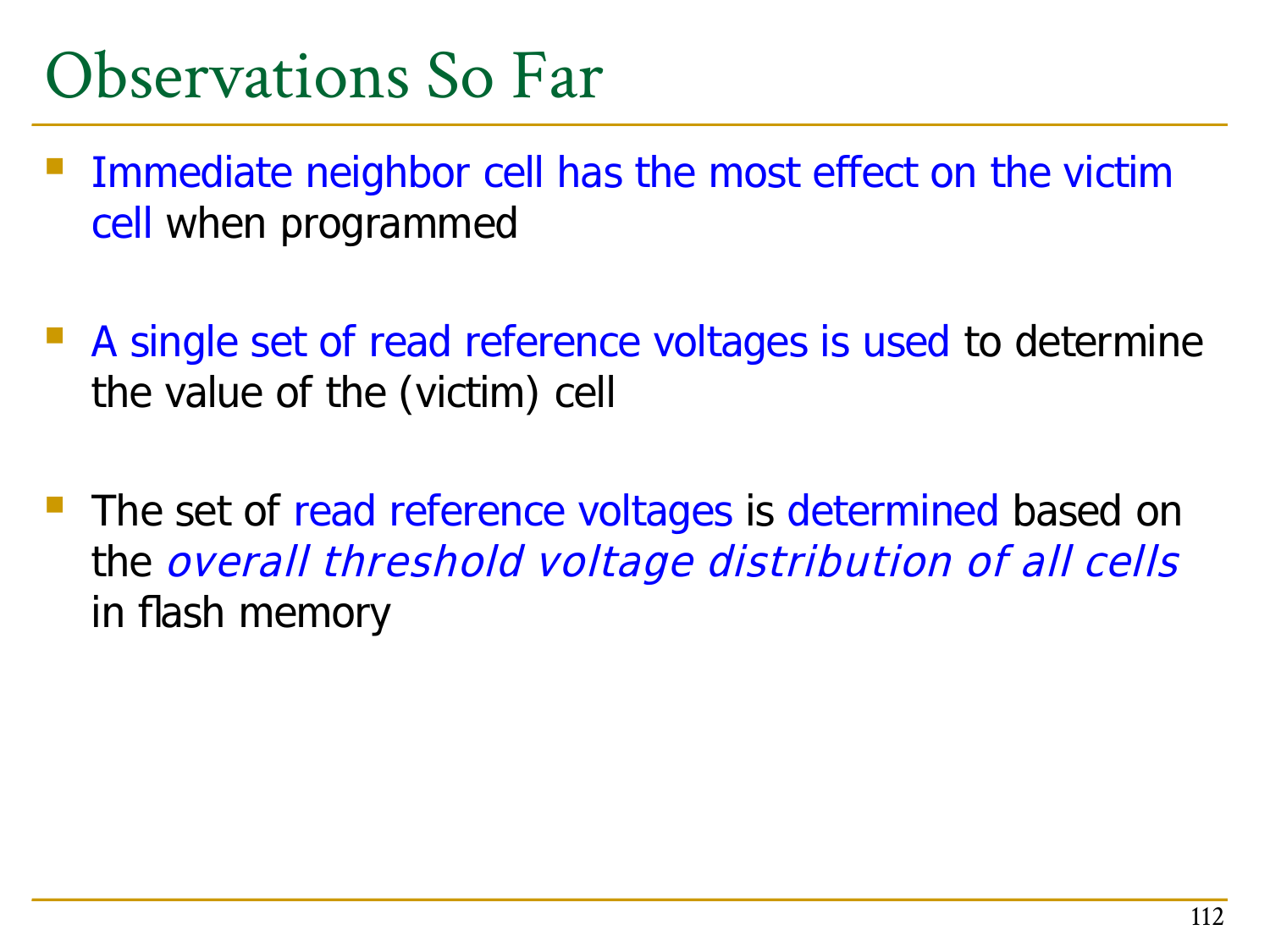

# Observations So Far
Immediate neighbor cell has the most effect on the victim cell when programmed

A single set of read reference voltages is used to determine the value of the (victim) cell

The set of read reference voltages is determined based on the overall threshold voltage distribution of all cells in flash memory
112